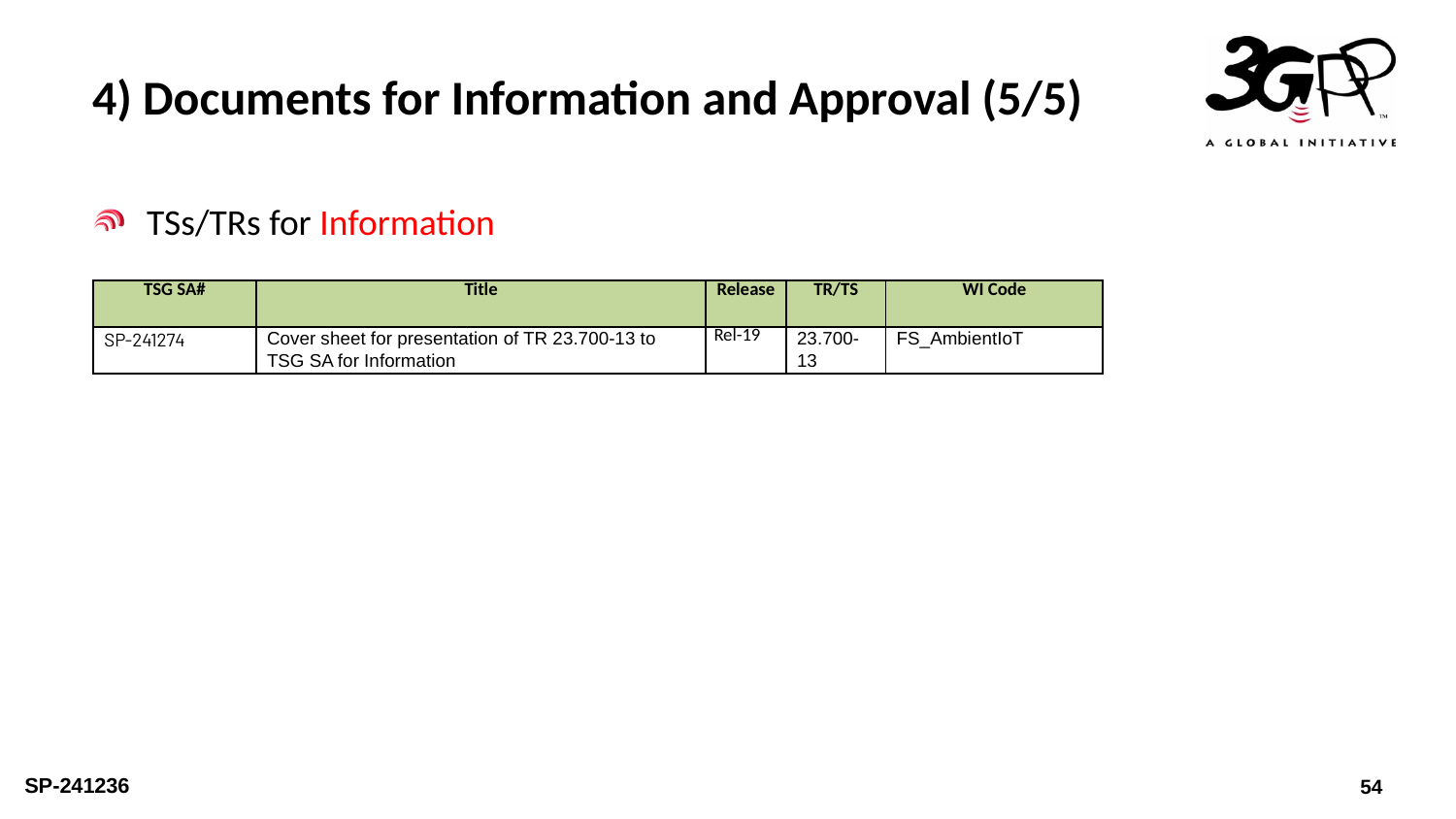

# 4) Documents for Information and Approval (5/5)
TSs/TRs for Information
| TSG SA# | Title | Release | TR/TS | WI Code |
| --- | --- | --- | --- | --- |
| SP-241274 | Cover sheet for presentation of TR 23.700-13 to TSG SA for Information | Rel-19 | 23.700-13 | FS\_AmbientIoT |